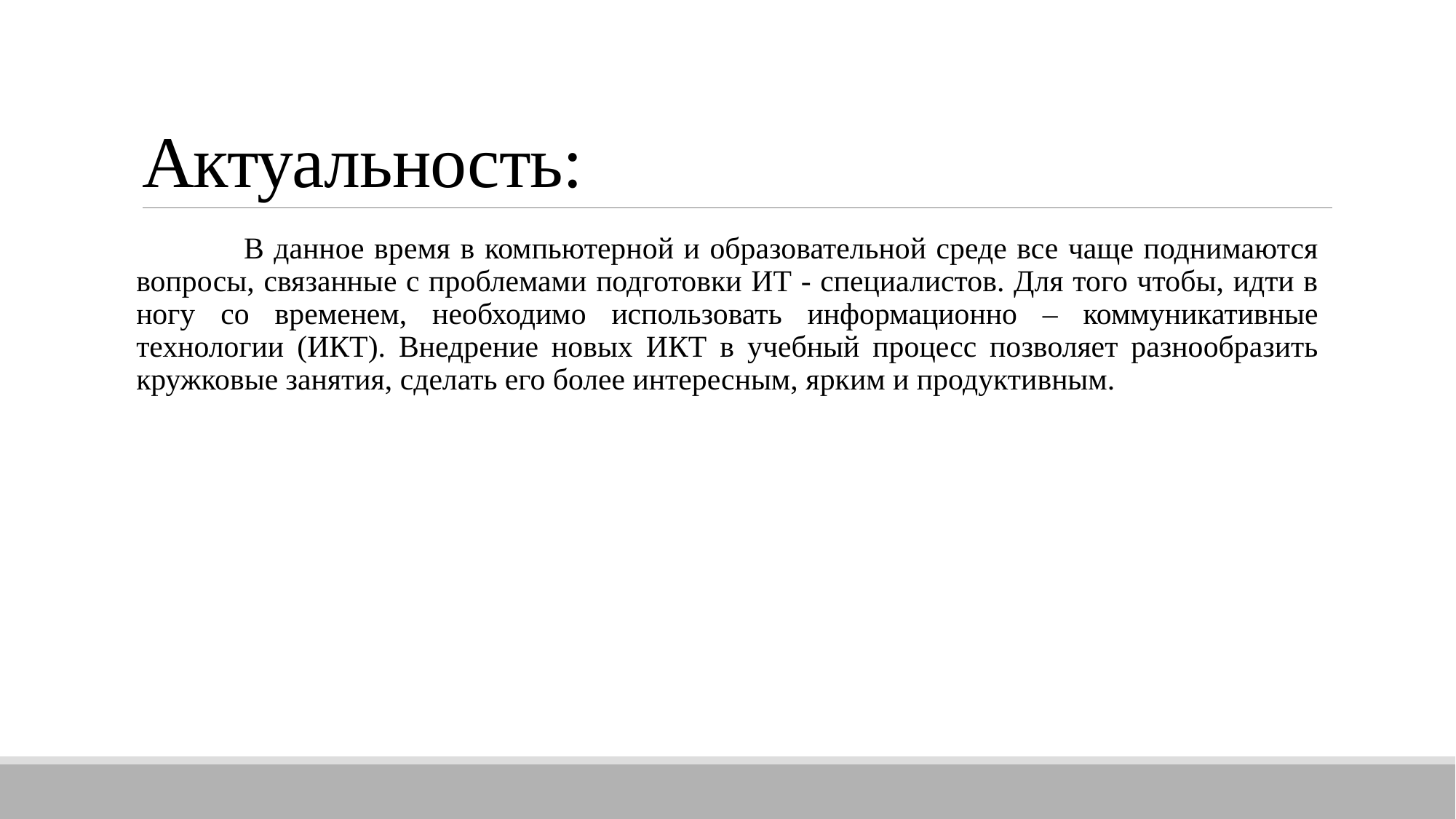

# Актуальность:
В данное время в компьютерной и образовательной среде все чаще поднимаются вопросы, связанные с проблемами подготовки ИТ - специалистов. Для того чтобы, идти в ногу со временем, необходимо использовать информационно – коммуникативные технологии (ИКТ). Внедрение новых ИКТ в учебный процесс позволяет разнообразить кружковые занятия, сделать его более интересным, ярким и продуктивным.